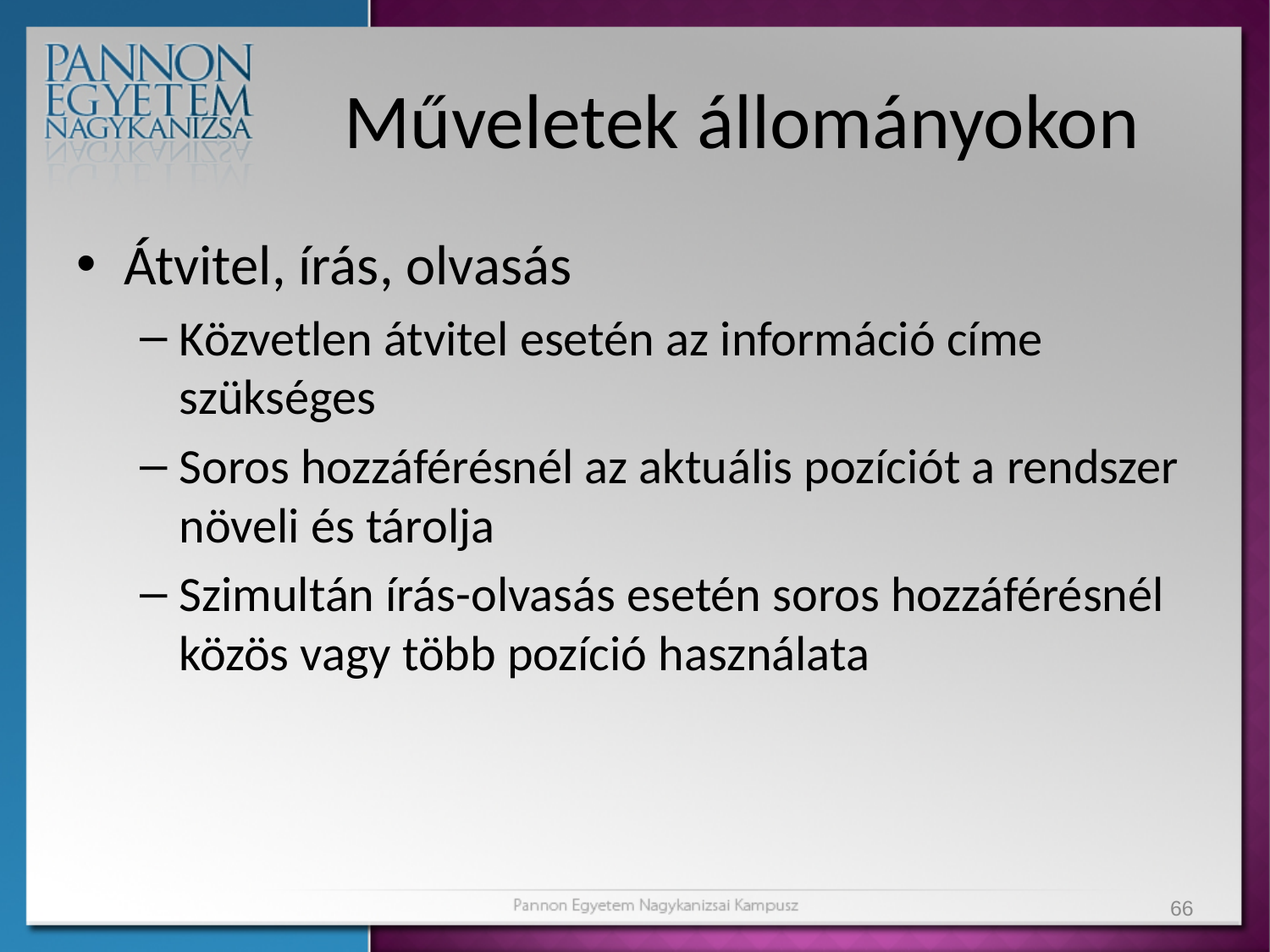

# Műveletek állományokon
Átvitel, írás, olvasás
Közvetlen átvitel esetén az információ címe szükséges
Soros hozzáférésnél az aktuális pozíciót a rendszer növeli és tárolja
Szimultán írás-olvasás esetén soros hozzáférésnél közös vagy több pozíció használata
66